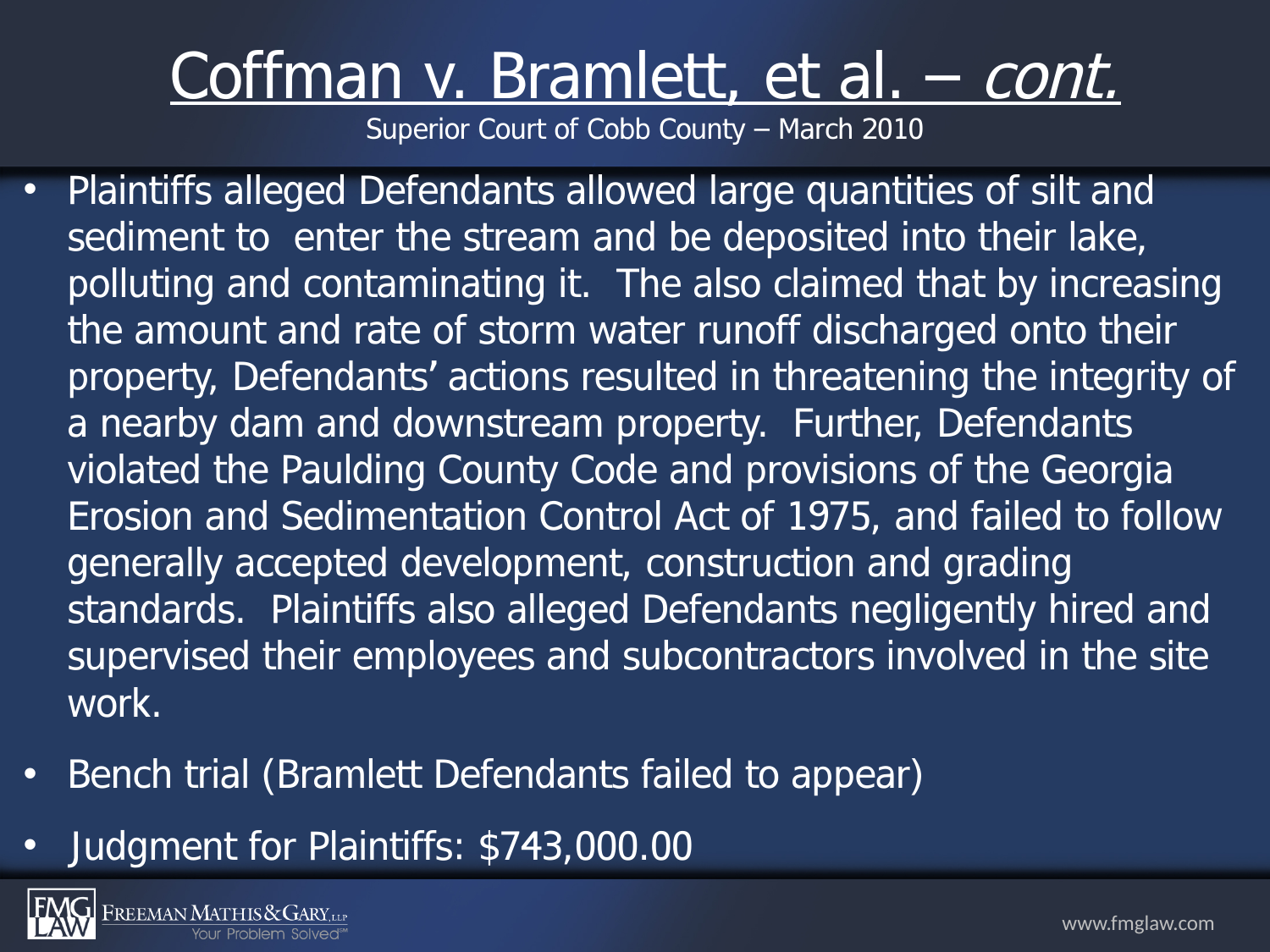

# Coffman v. Bramlett, et al. – cont. Superior Court of Cobb County – March 2010
Plaintiffs alleged Defendants allowed large quantities of silt and sediment to  enter the stream and be deposited into their lake, polluting and contaminating it.  The also claimed that by increasing the amount and rate of storm water runoff discharged onto their property, Defendants’ actions resulted in threatening the integrity of a nearby dam and downstream property.  Further, Defendants violated the Paulding County Code and provisions of the Georgia Erosion and Sedimentation Control Act of 1975, and failed to follow generally accepted development, construction and grading standards.  Plaintiffs also alleged Defendants negligently hired and supervised their employees and subcontractors involved in the site work.
Bench trial (Bramlett Defendants failed to appear)
Judgment for Plaintiffs: $743,000.00